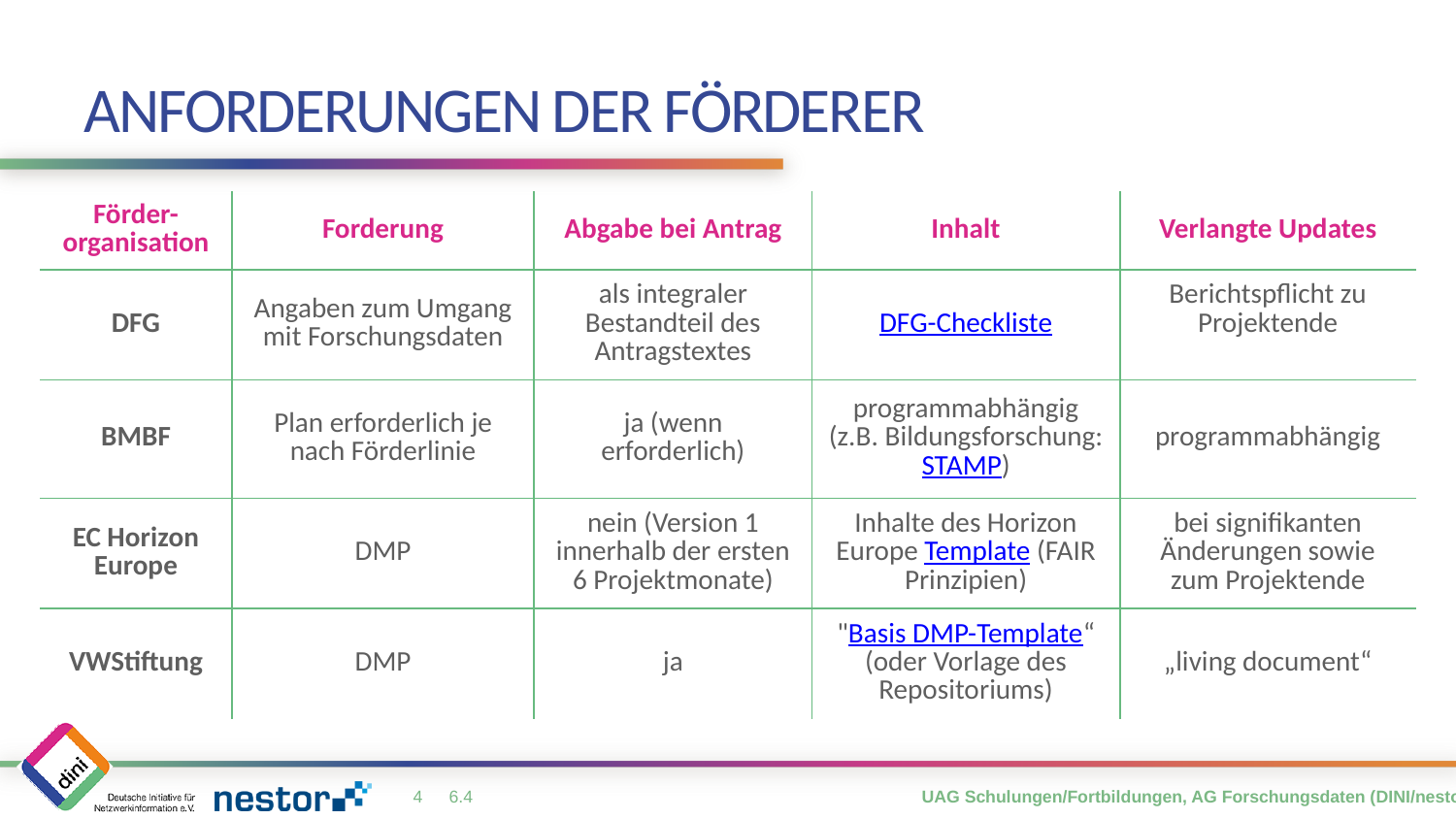

# Anforderungen der Förderer
| Förder-organisation | Forderung | Abgabe bei Antrag | Inhalt | Verlangte Updates |
| --- | --- | --- | --- | --- |
| DFG | Angaben zum Umgang mit Forschungsdaten | als integraler Bestandteil des Antragstextes | DFG-Checkliste | Berichtspflicht zu Projektende |
| BMBF | Plan erforderlich je nach Förderlinie | ja (wenn erforderlich) | programmabhängig (z.B. Bildungsforschung: STAMP) | programmabhängig |
| EC Horizon Europe | DMP | nein (Version 1 innerhalb der ersten 6 Projektmonate) | Inhalte des Horizon Europe Template (FAIR Prinzipien) | bei signifikanten Änderungen sowie zum Projektende |
| VWStiftung | DMP | ja | "Basis DMP-Template“ (oder Vorlage des Repositoriums) | „living document“ |
4
6.4